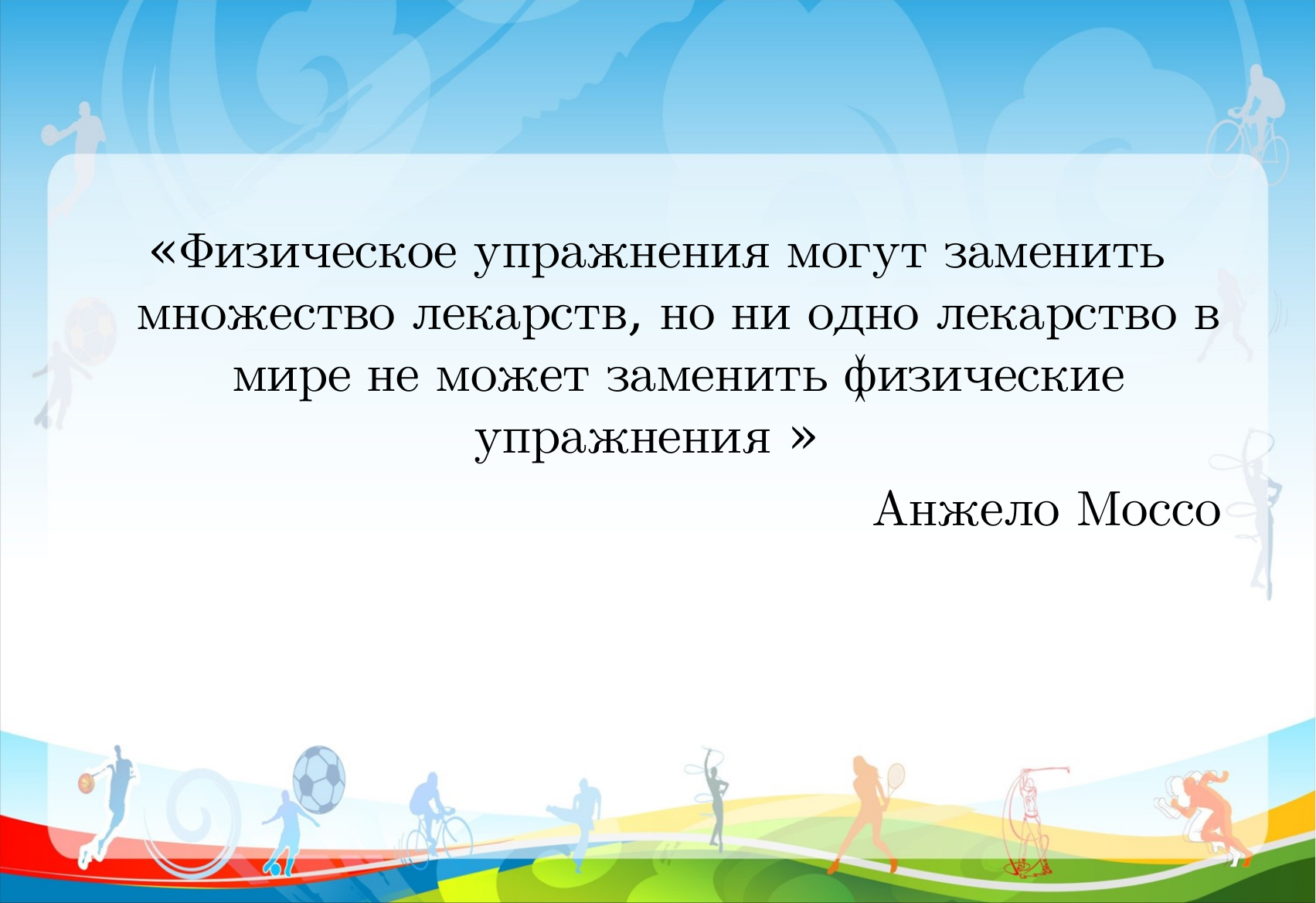

«Физическое упражнения могут заменить множество лекарств, но ни одно лекарство в мире не может заменить физические упражнения »
Анжело Моссо